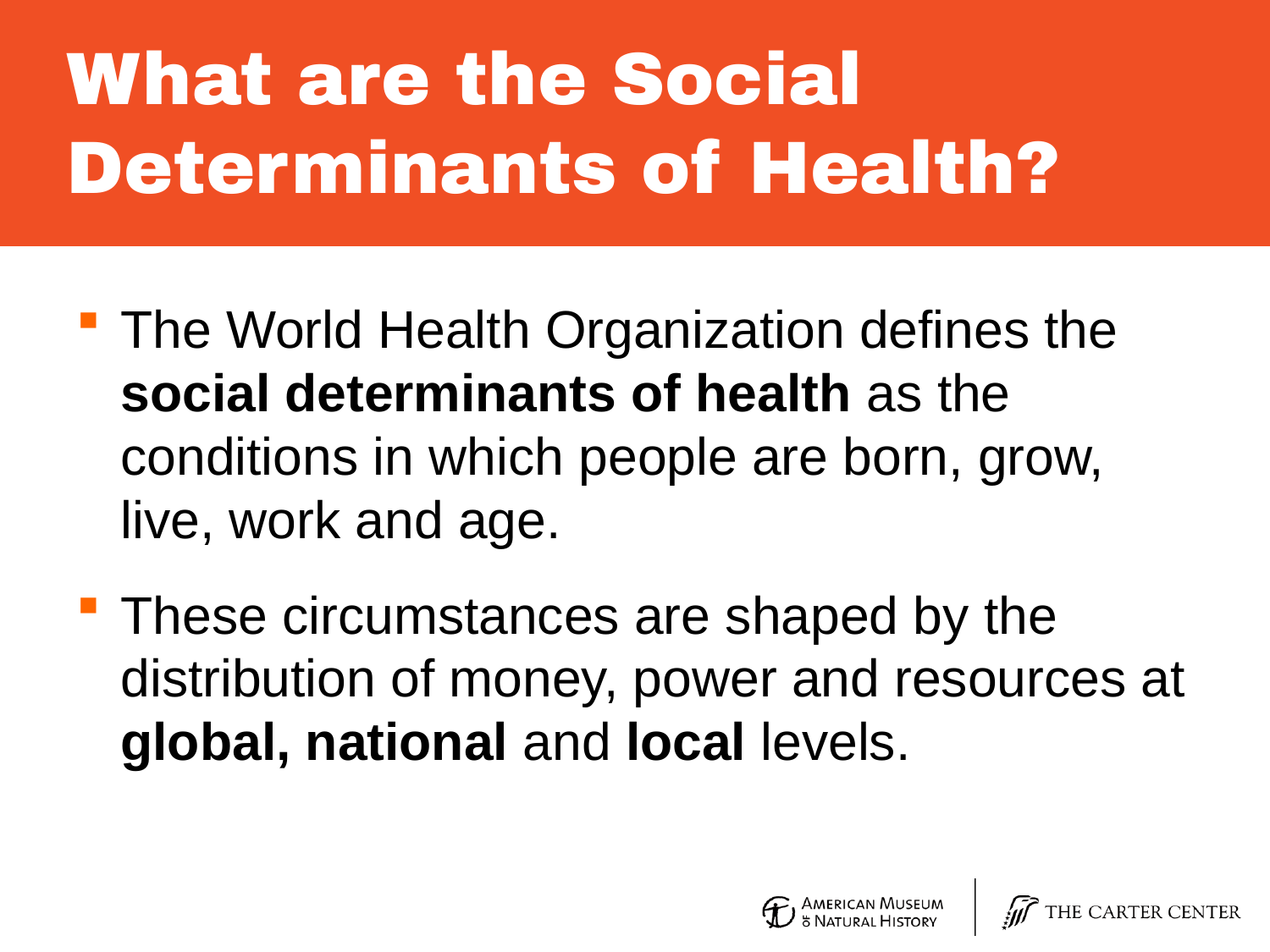

# What are the Social Determinants of Health?
The World Health Organization defines the social determinants of health as the conditions in which people are born, grow, live, work and age.
These circumstances are shaped by the distribution of money, power and resources at global, national and local levels.